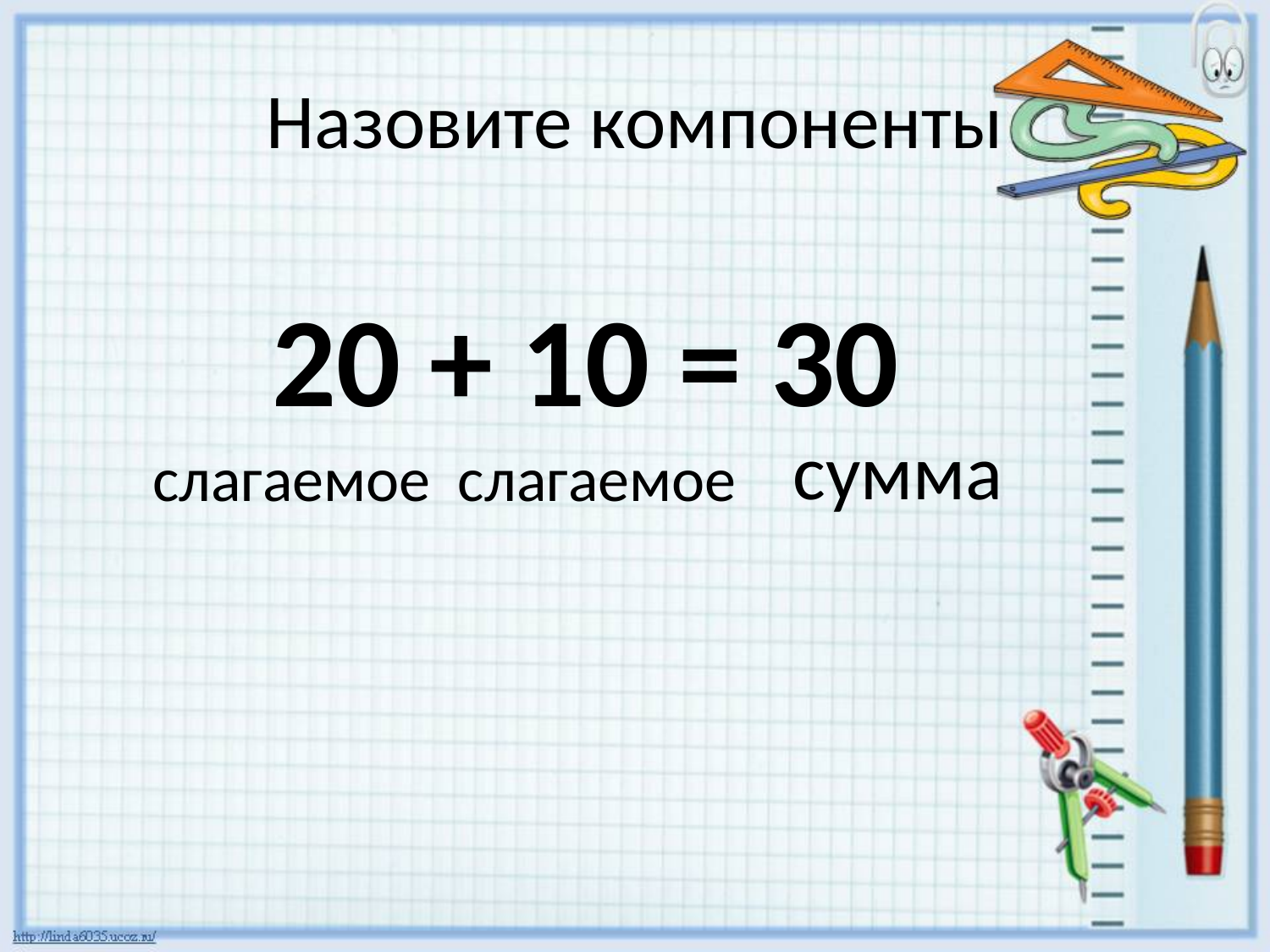

# Назовите компоненты
20 + 10 = 30

   сумма
   слагаемое
   слагаемое